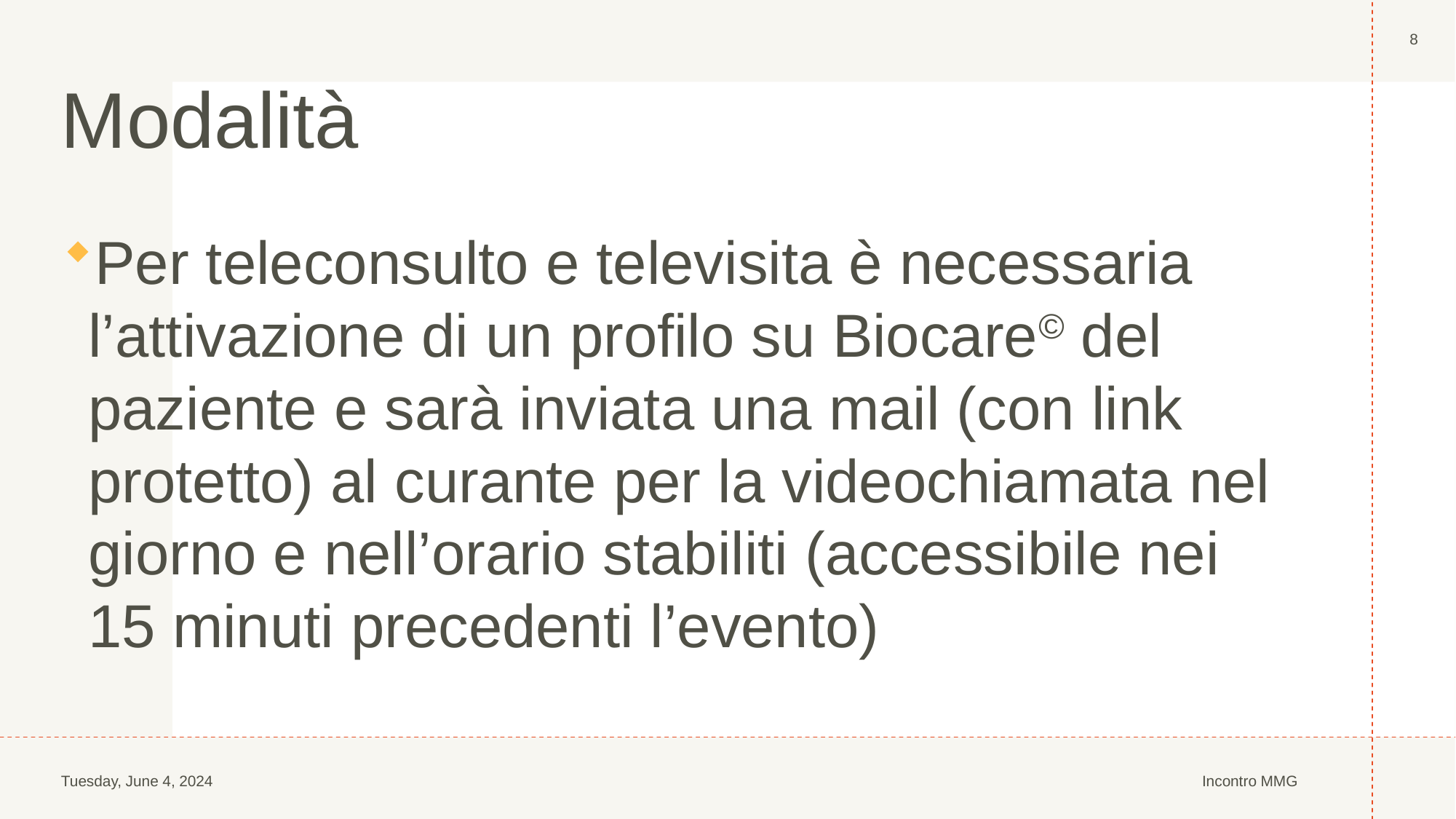

8
# Modalità
Per teleconsulto e televisita è necessaria l’attivazione di un profilo su Biocare© del paziente e sarà inviata una mail (con link protetto) al curante per la videochiamata nel giorno e nell’orario stabiliti (accessibile nei 15 minuti precedenti l’evento)
Tuesday, June 4, 2024
Incontro MMG